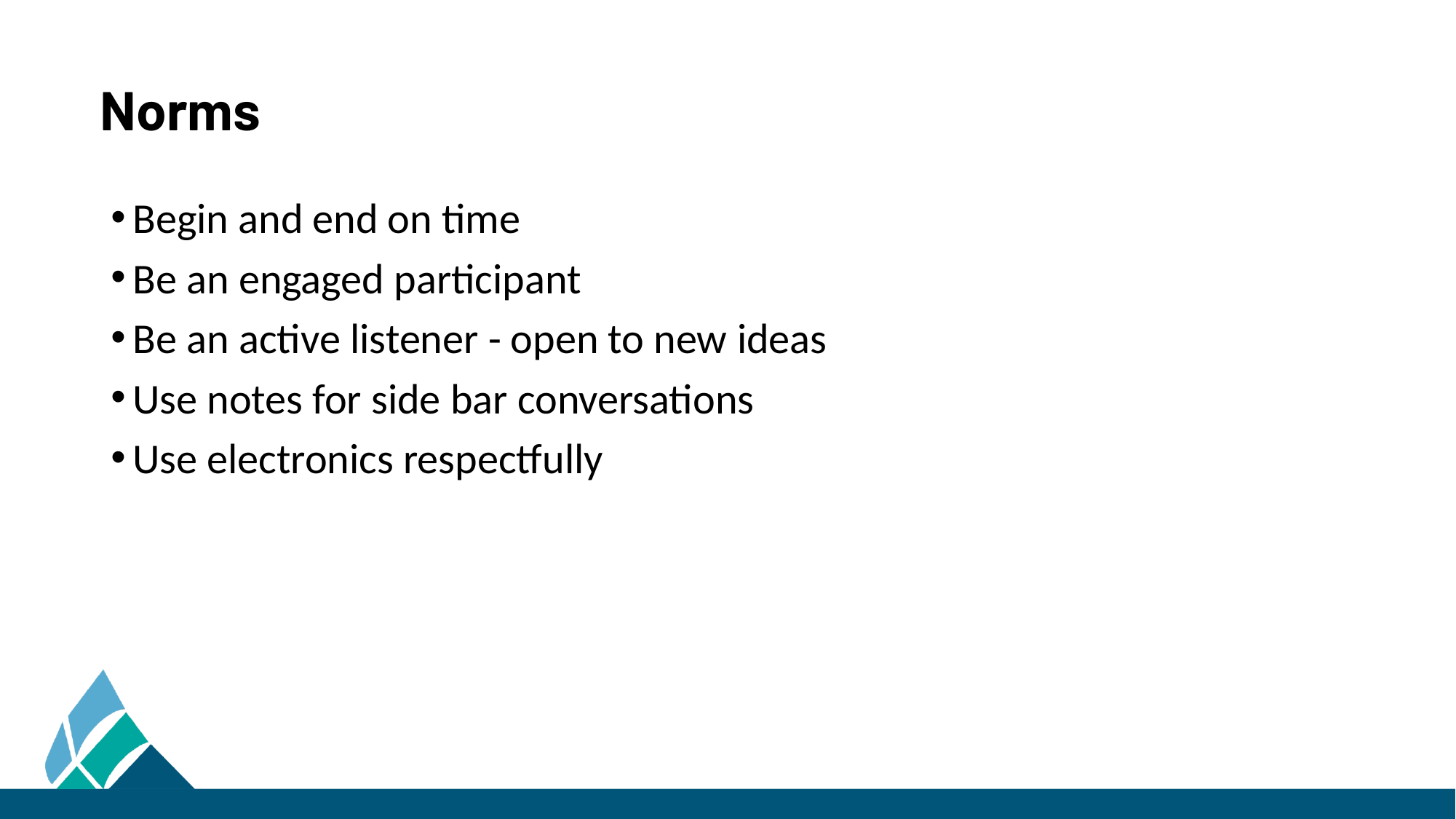

# Norms
Begin and end on time
Be an engaged participant
Be an active listener - open to new ideas
Use notes for side bar conversations
Use electronics respectfully